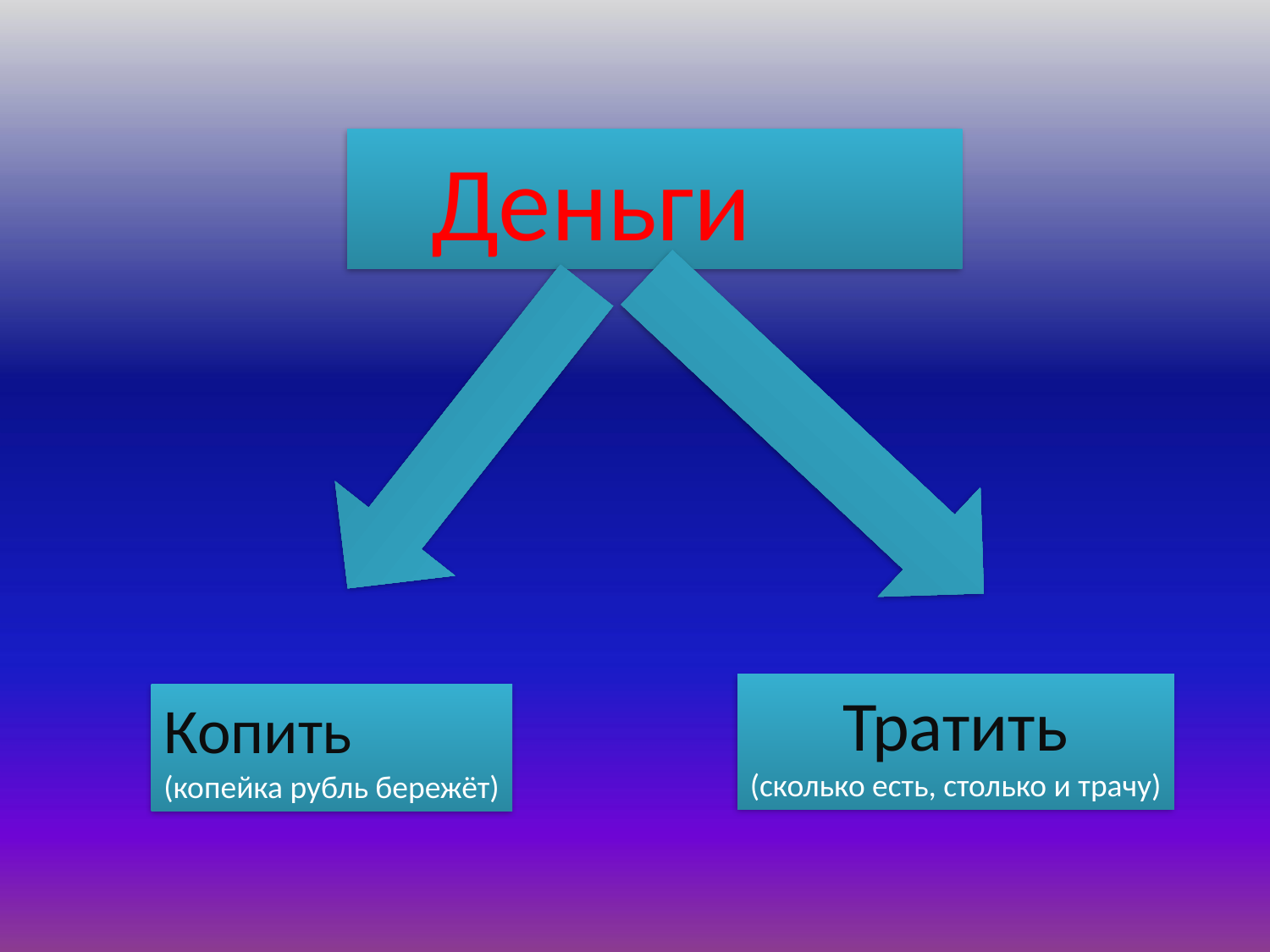

Деньги

Тратить
(сколько есть, столько и трачу)
Копить
(копейка рубль бережёт)